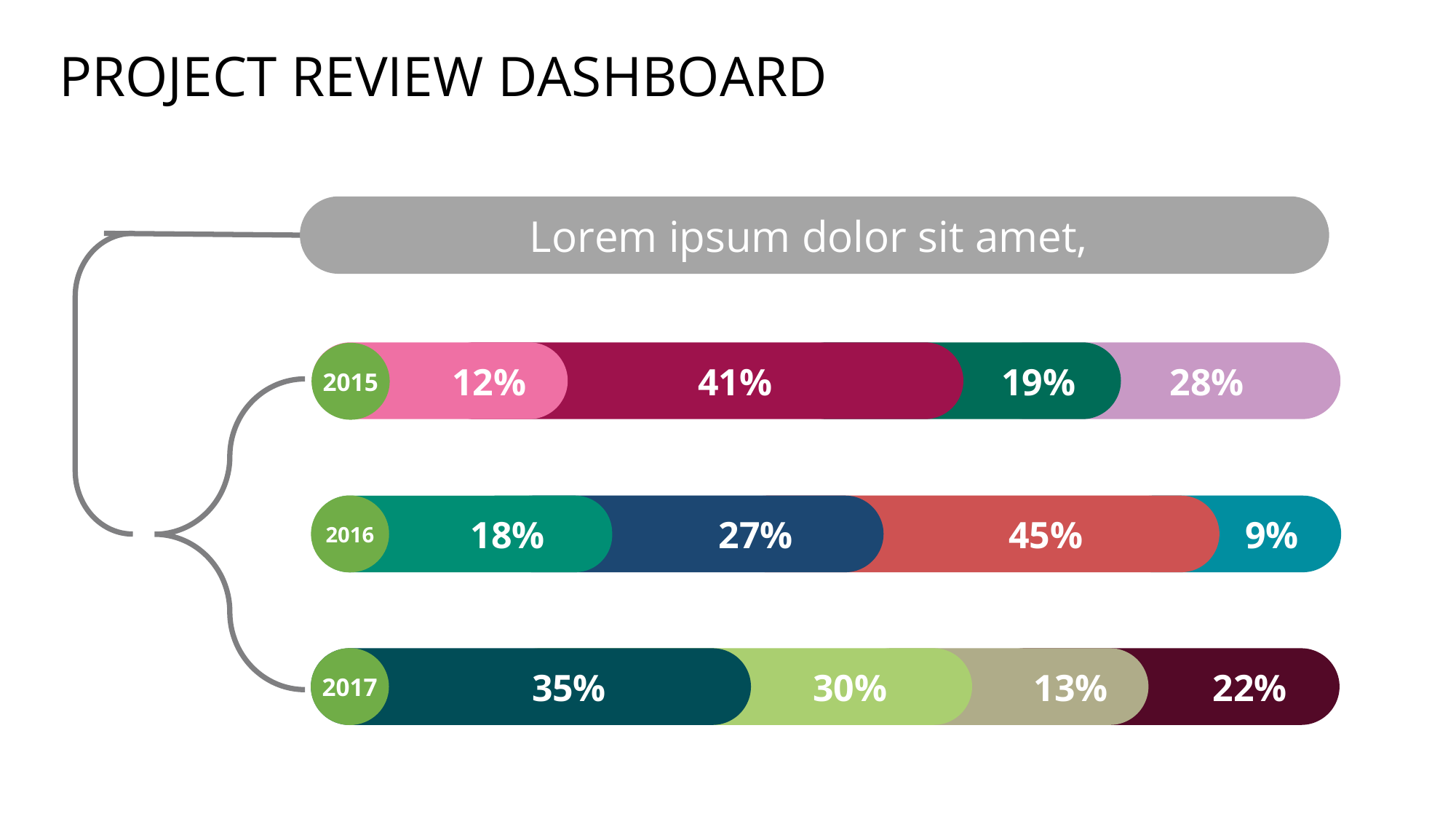

# PROJECT REVIEW DASHBOARD

Lorem ipsum dolor sit amet,

12%
41%
19%
28%

2015

2016
18%
27%
45%
9%

2017
35%
30%
13%
22%